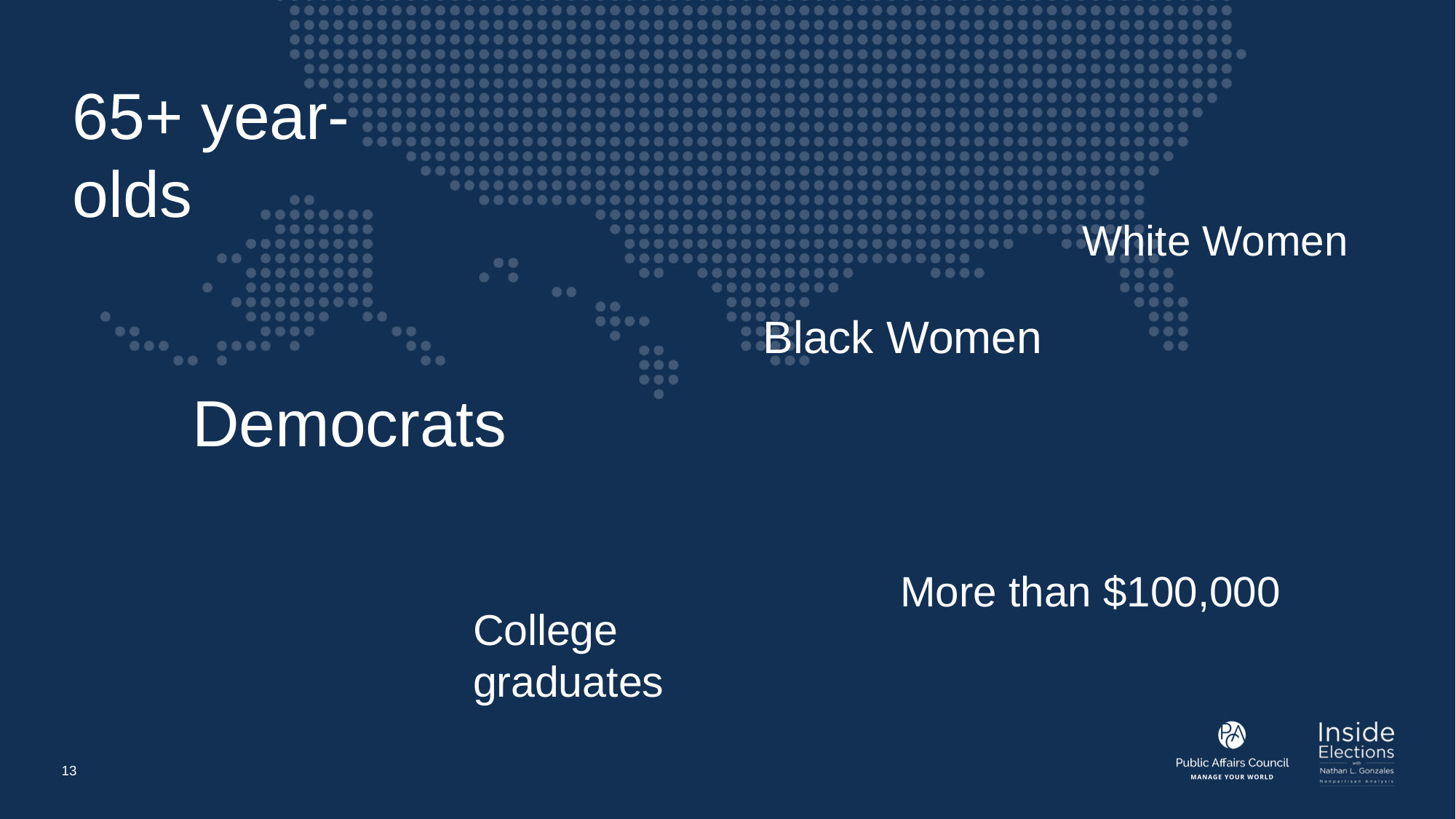

65+ year-olds
White Women
Black Women
Democrats
More than $100,000
College graduates